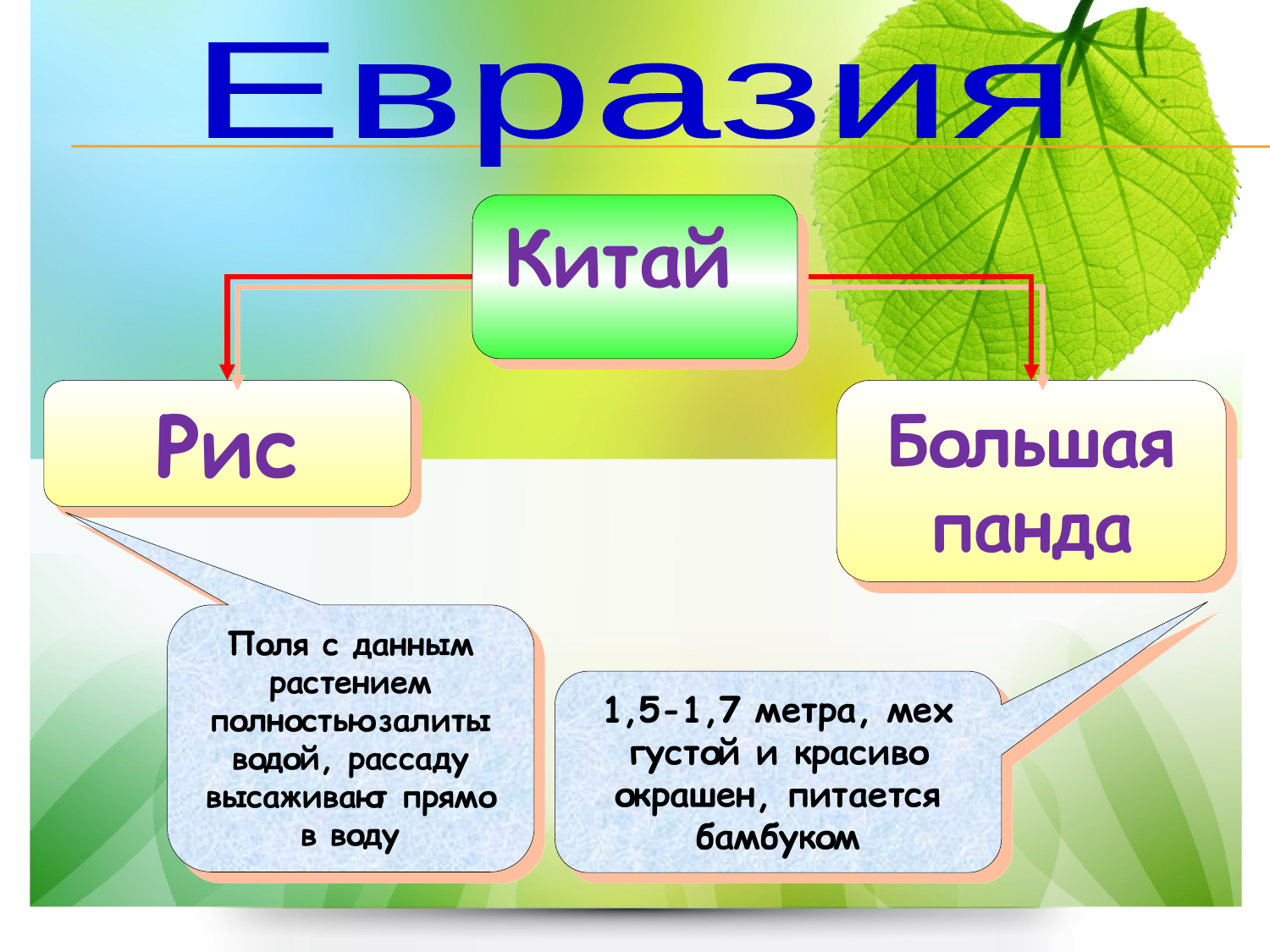

Евразия
Китай

Рис
Большая панда
Поля с данным растением полностью залиты водой, рассаду высаживают прямо в воду
1,5-1,7 метра, мех густой и красиво окрашен, питается бамбуком